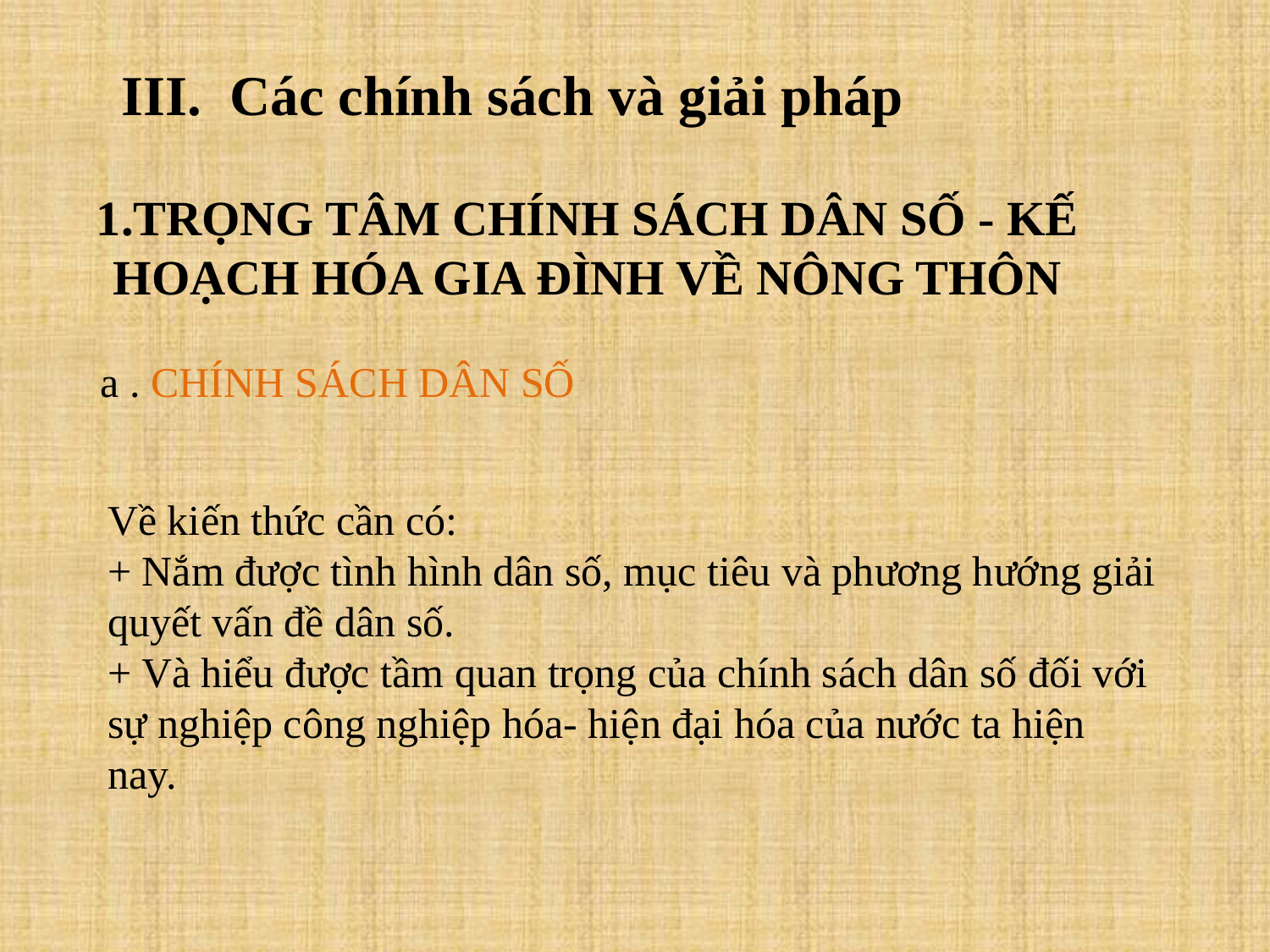

III.  Các chính sách và giải pháp
1.TRỌNG TÂM CHÍNH SÁCH DÂN SỐ - KẾ HOẠCH HÓA GIA ĐÌNH VỀ NÔNG THÔN
a . CHÍNH SÁCH DÂN SỐ
Về kiến thức cần có:
+ Nắm được tình hình dân số, mục tiêu và phương hướng giải quyết vấn đề dân số.
+ Và hiểu được tầm quan trọng của chính sách dân số đối với sự nghiệp công nghiệp hóa- hiện đại hóa của nước ta hiện nay.